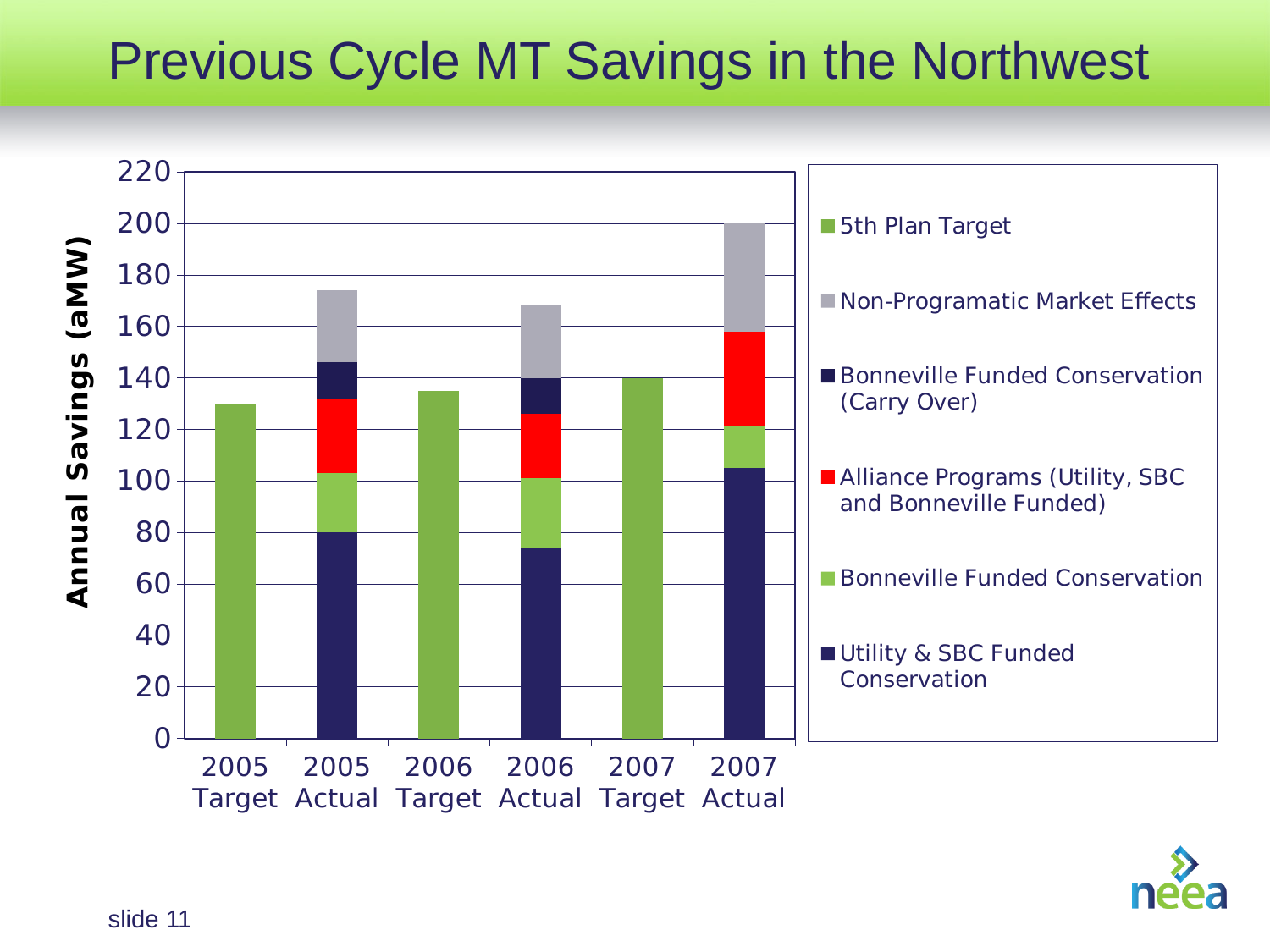

# Previous Cycle MT Savings in the Northwest

### Chart

| Category | Utility & SBC Funded Conservation | Bonneville Funded Conservation | Alliance Programs (Utility, SBC and Bonneville Funded) | Bonneville Funded Conservation (Carry Over) | Non-Programatic Market Effects | 5th Plan Target |
|---|---|---|---|---|---|---|
| 2005 Target | None | None | None | None | None | 130.0 |
| 2005 Actual | 80.0 | 23.0 | 29.0 | 14.0 | 28.0 | None |
| 2006 Target | None | None | None | None | None | 135.0 |
| 2006 Actual | 74.0 | 27.0 | 25.0 | 14.0 | 28.0 | None |
| 2007 Target | None | None | None | None | None | 140.0 |
| 2007 Actual | 105.0 | 16.0 | 37.0 | 0.0 | 42.0 | None |
slide 11